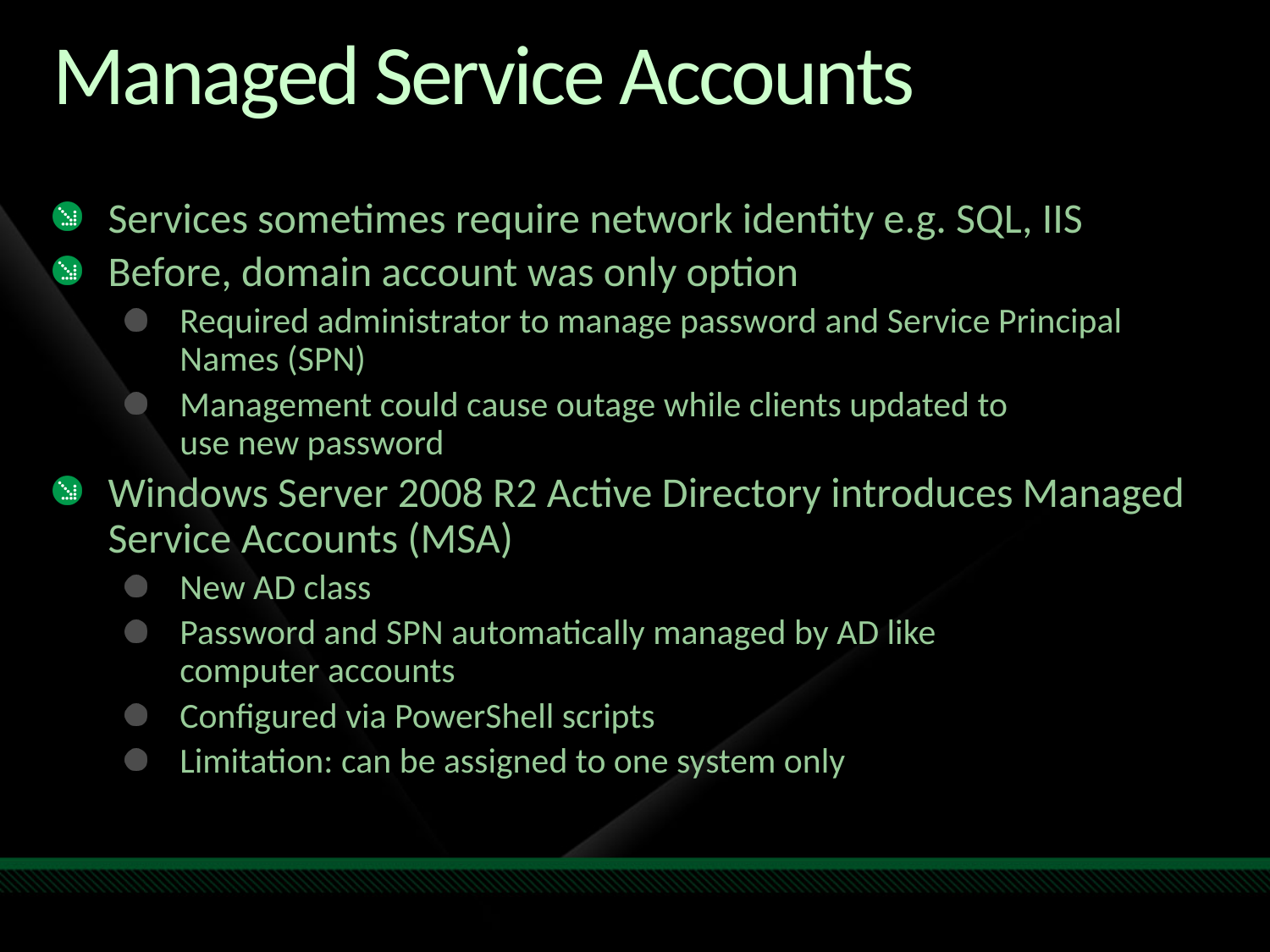

# Managed Service Accounts
Services sometimes require network identity e.g. SQL, IIS
Before, domain account was only option
Required administrator to manage password and Service Principal Names (SPN)
Management could cause outage while clients updated to
use new password
Windows Server 2008 R2 Active Directory introduces Managed Service Accounts (MSA)
New AD class
Password and SPN automatically managed by AD like
computer accounts
Configured via PowerShell scripts
Limitation: can be assigned to one system only